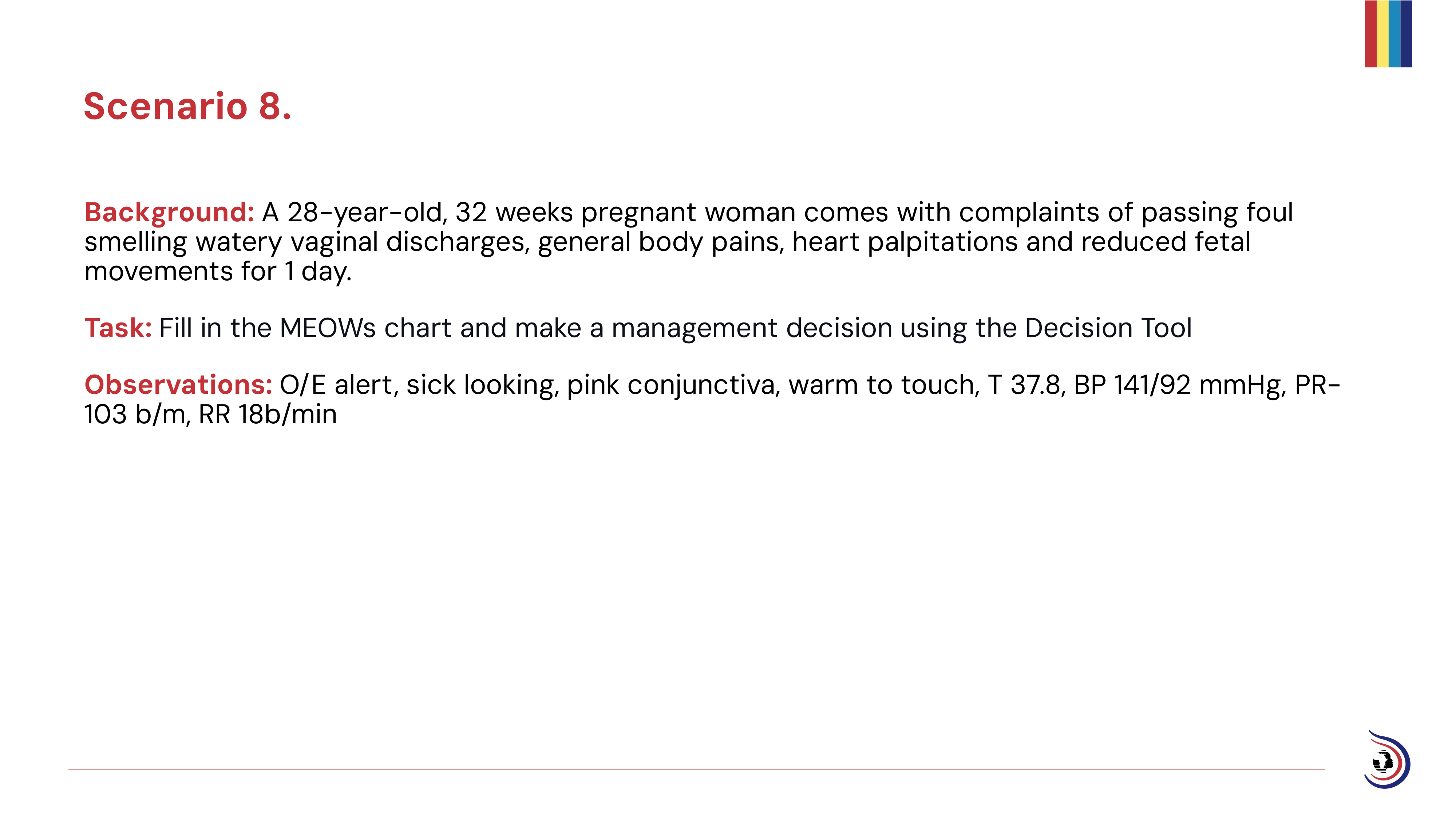

# Scenario 8.
Background: A 28-year-old, 32 weeks pregnant woman comes with complaints of passing foul smelling watery vaginal discharges, general body pains, heart palpitations and reduced fetal movements for 1 day.
Task: Fill in the MEOWs chart and make a management decision using the Decision Tool
Observations: O/E alert, sick looking, pink conjunctiva, warm to touch, T 37.8, BP 141/92 mmHg, PR-103 b/m, RR 18b/min